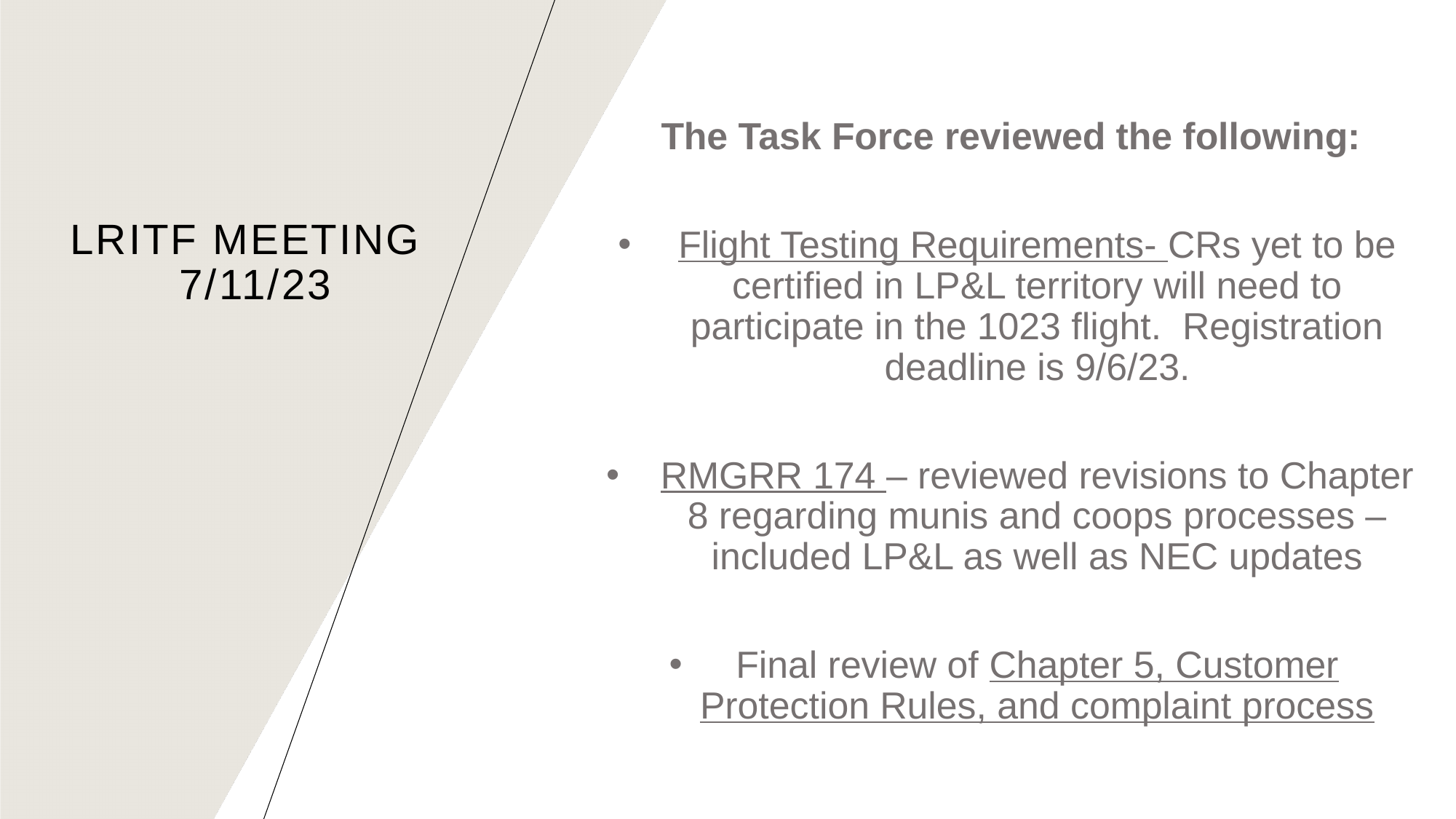

# LRITF meeting 7/11/23
The Task Force reviewed the following:

Flight Testing Requirements- CRs yet to be certified in LP&L territory will need to participate in the 1023 flight.  Registration deadline is 9/6/23.

RMGRR 174 – reviewed revisions to Chapter 8 regarding munis and coops processes – included LP&L as well as NEC updates

Final review of Chapter 5, Customer Protection Rules, and complaint process